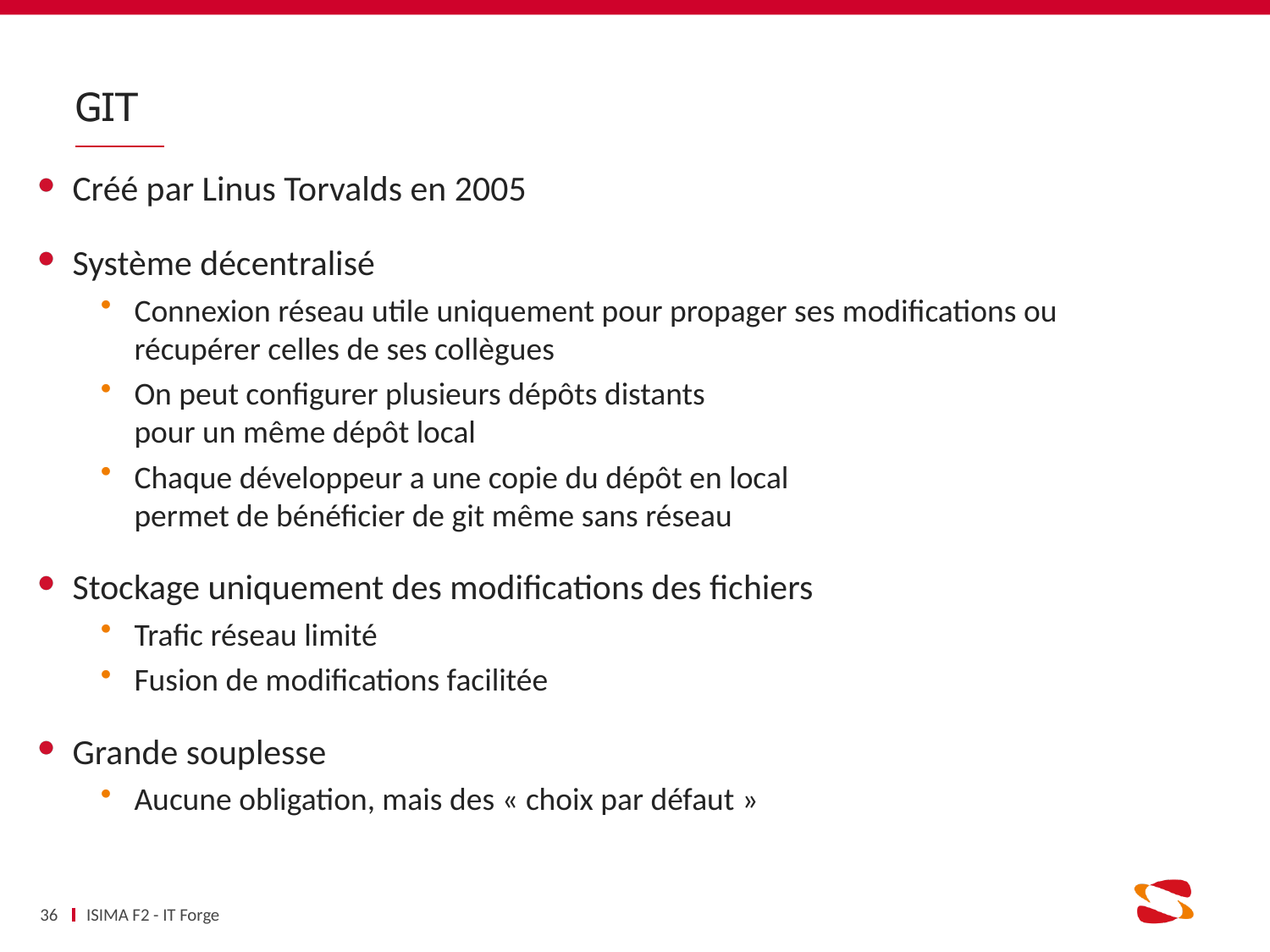

# GIT
Créé par Linus Torvalds en 2005
Système décentralisé
Connexion réseau utile uniquement pour propager ses modifications ou récupérer celles de ses collègues
On peut configurer plusieurs dépôts distants
pour un même dépôt local
Chaque développeur a une copie du dépôt en local
permet de bénéficier de git même sans réseau
Stockage uniquement des modifications des fichiers
Trafic réseau limité
Fusion de modifications facilitée
Grande souplesse
Aucune obligation, mais des « choix par défaut »
36
ISIMA F2 - IT Forge